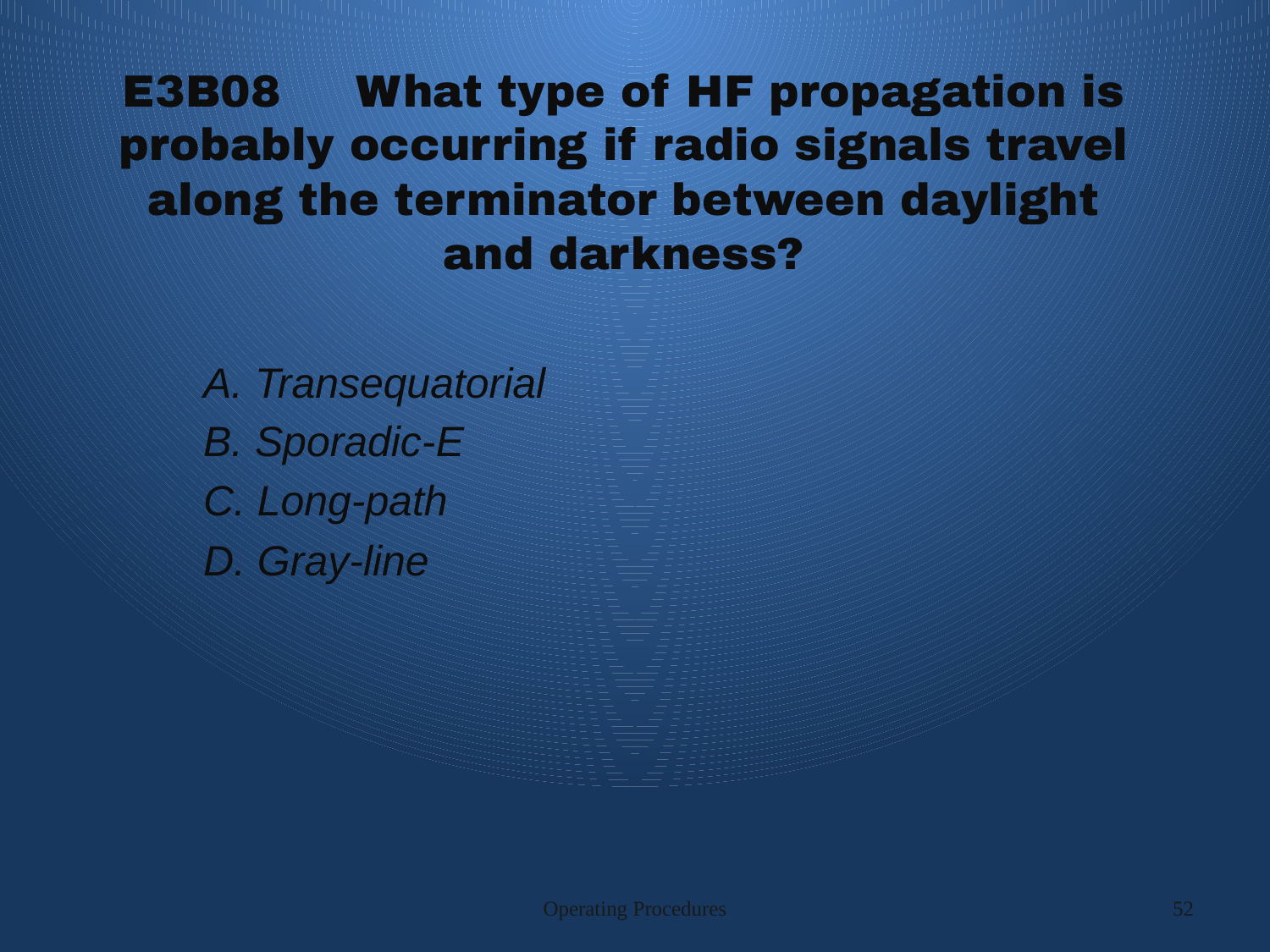

# E3B08     What type of HF propagation is probably occurring if radio signals travel along the terminator between daylight and darkness?
A. Transequatorial
B. Sporadic-E
C. Long-path
D. Gray-line
Operating Procedures
52